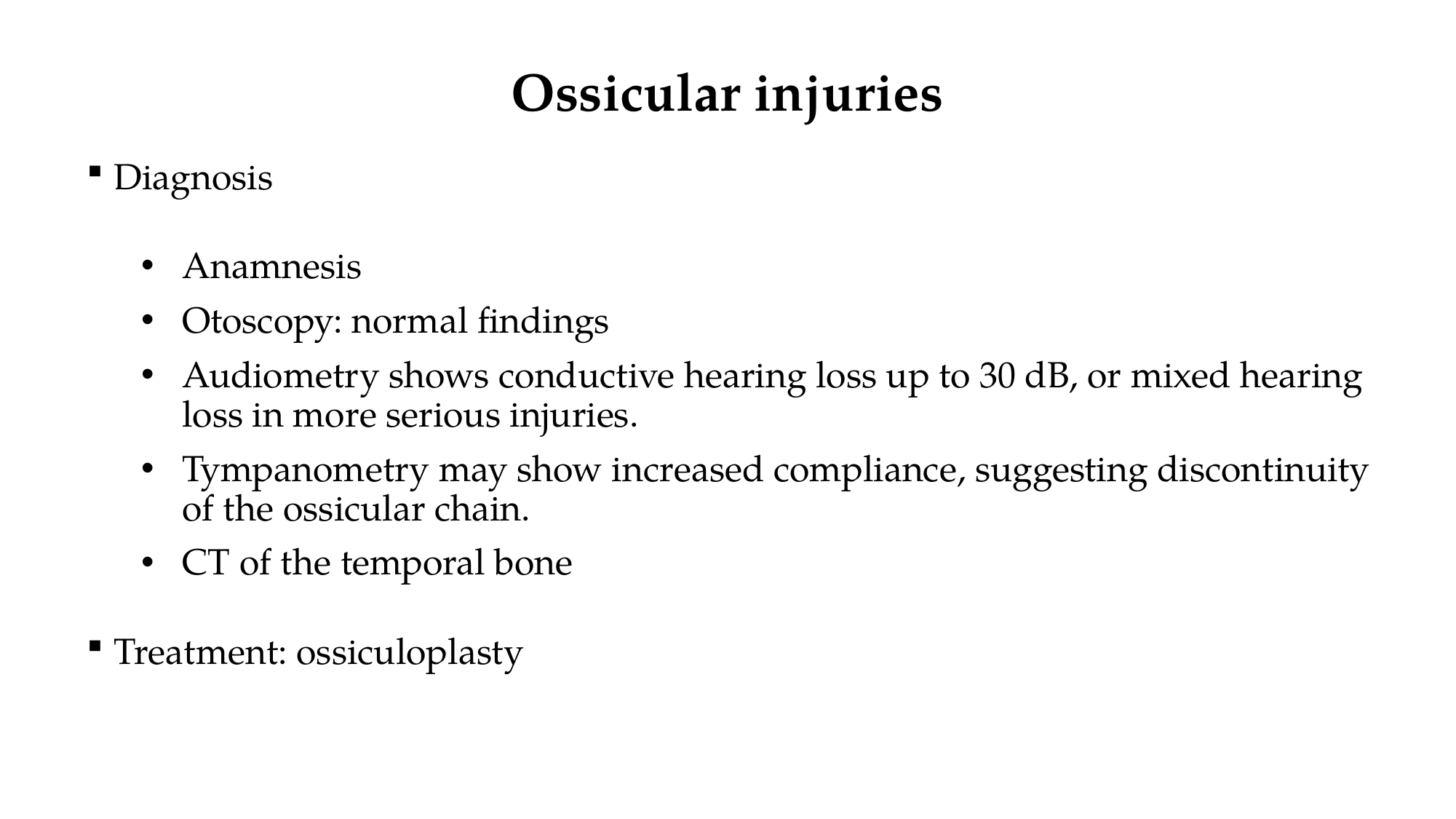

Ossicular injuries
Diagnosis

Anamnesis
Otoscopy: normal findings
Audiometry shows conductive hearing loss up to 30 dB, or mixed hearing loss in more serious injuries.
Tympanometry may show increased compliance, suggesting discontinuity of the ossicular chain.
CT of the temporal bone

Treatment: ossiculoplasty